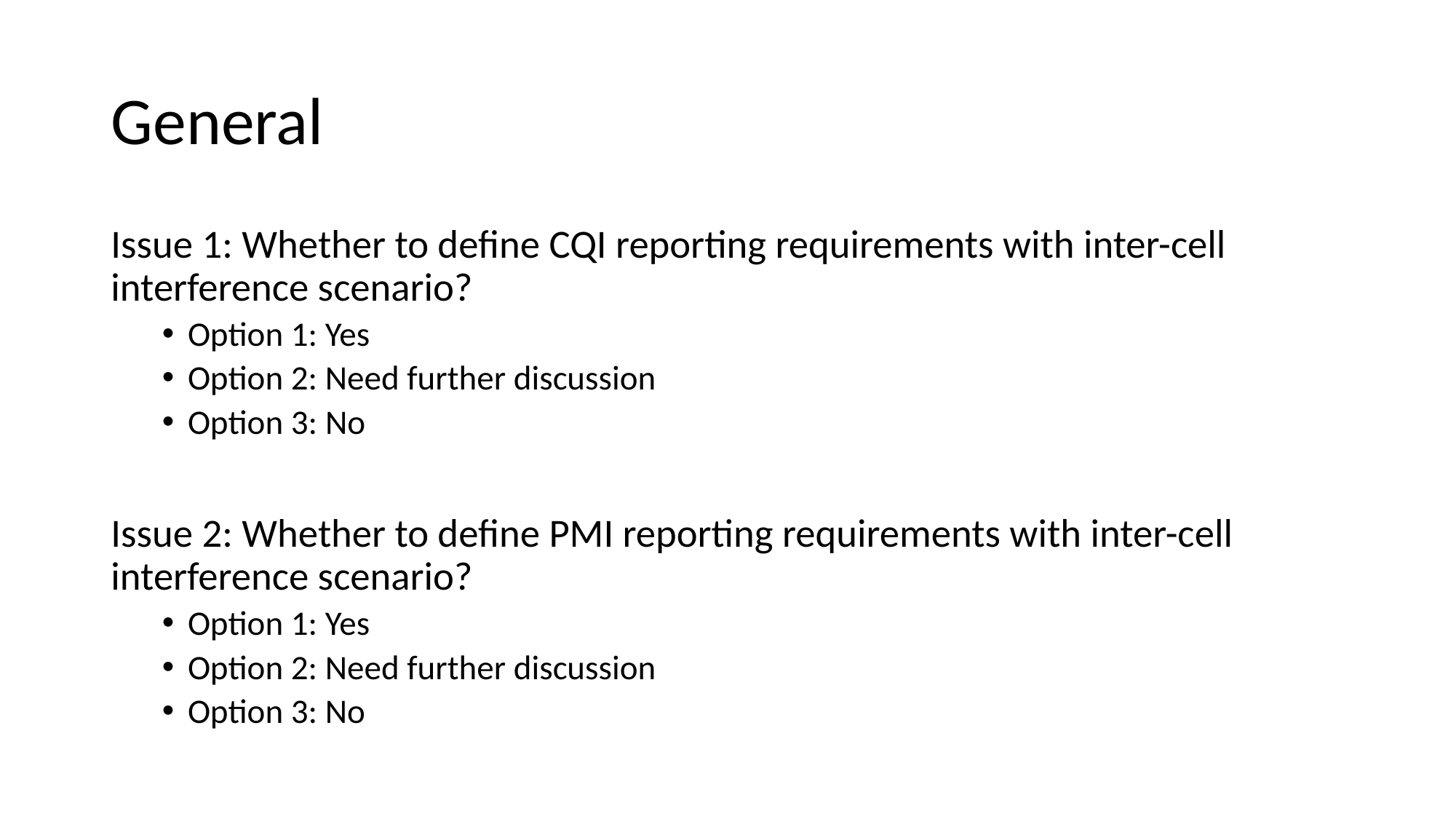

# General
Issue 1: Whether to define CQI reporting requirements with inter-cell interference scenario?
Option 1: Yes
Option 2: Need further discussion
Option 3: No

Issue 2: Whether to define PMI reporting requirements with inter-cell interference scenario?
Option 1: Yes
Option 2: Need further discussion
Option 3: No